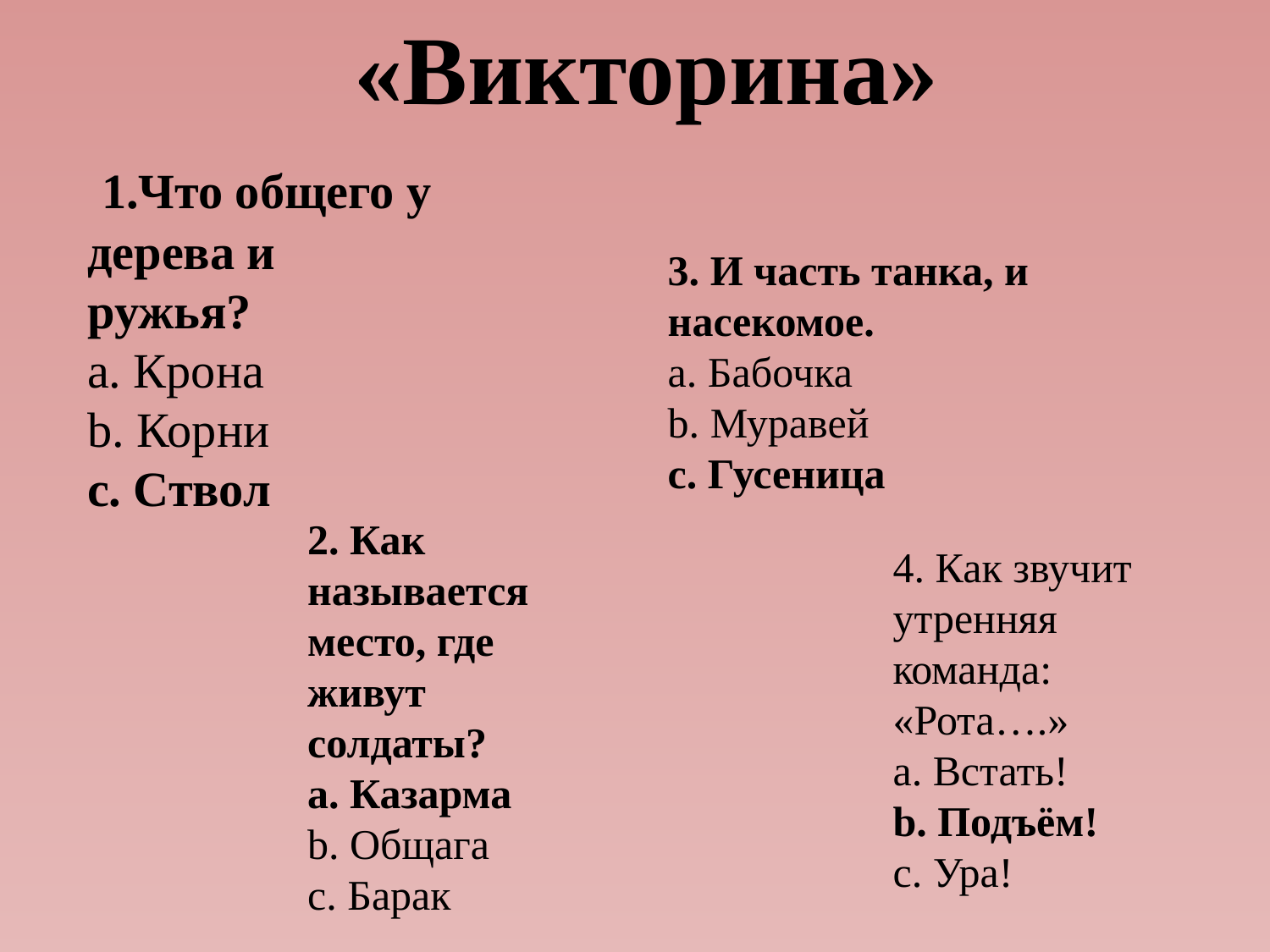

# «Викторина»
 1.Что общего у дерева и ружья?
a. Крона
b. Корни
c. Ствол
3. И часть танка, и насекомое.
a. Бабочка
b. Муравей
c. Гусеница
2. Как называется место, где живут солдаты?
a. Казарма
b. Общага
c. Барак
4. Как звучит утренняя команда: «Рота….»
a. Встать!
b. Подъём!
c. Ура!